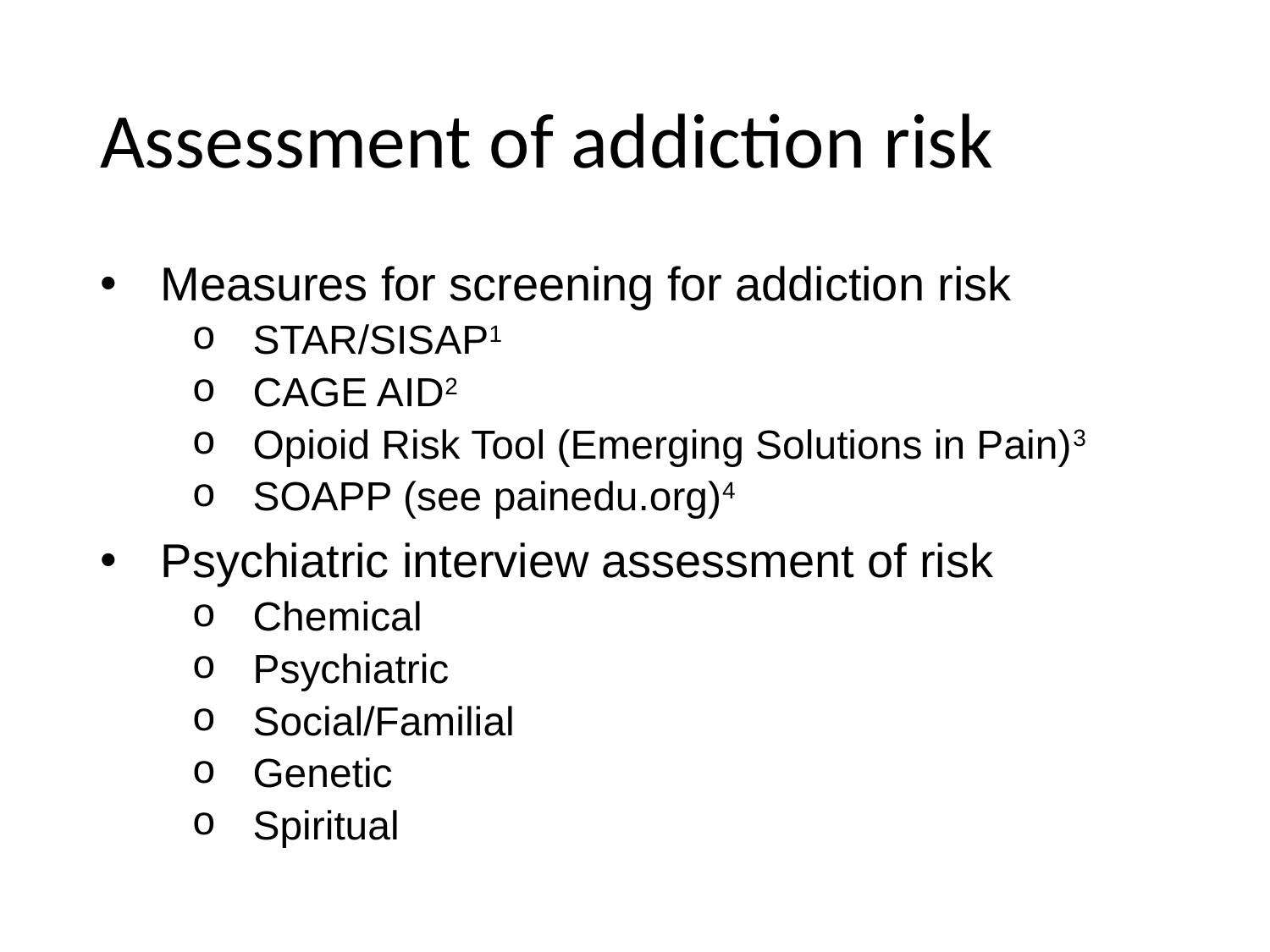

# Assessment of addiction risk
Measures for screening for addiction risk
STAR/SISAP1
CAGE AID2
Opioid Risk Tool (Emerging Solutions in Pain)3
SOAPP (see painedu.org)4
Psychiatric interview assessment of risk
Chemical
Psychiatric
Social/Familial
Genetic
Spiritual